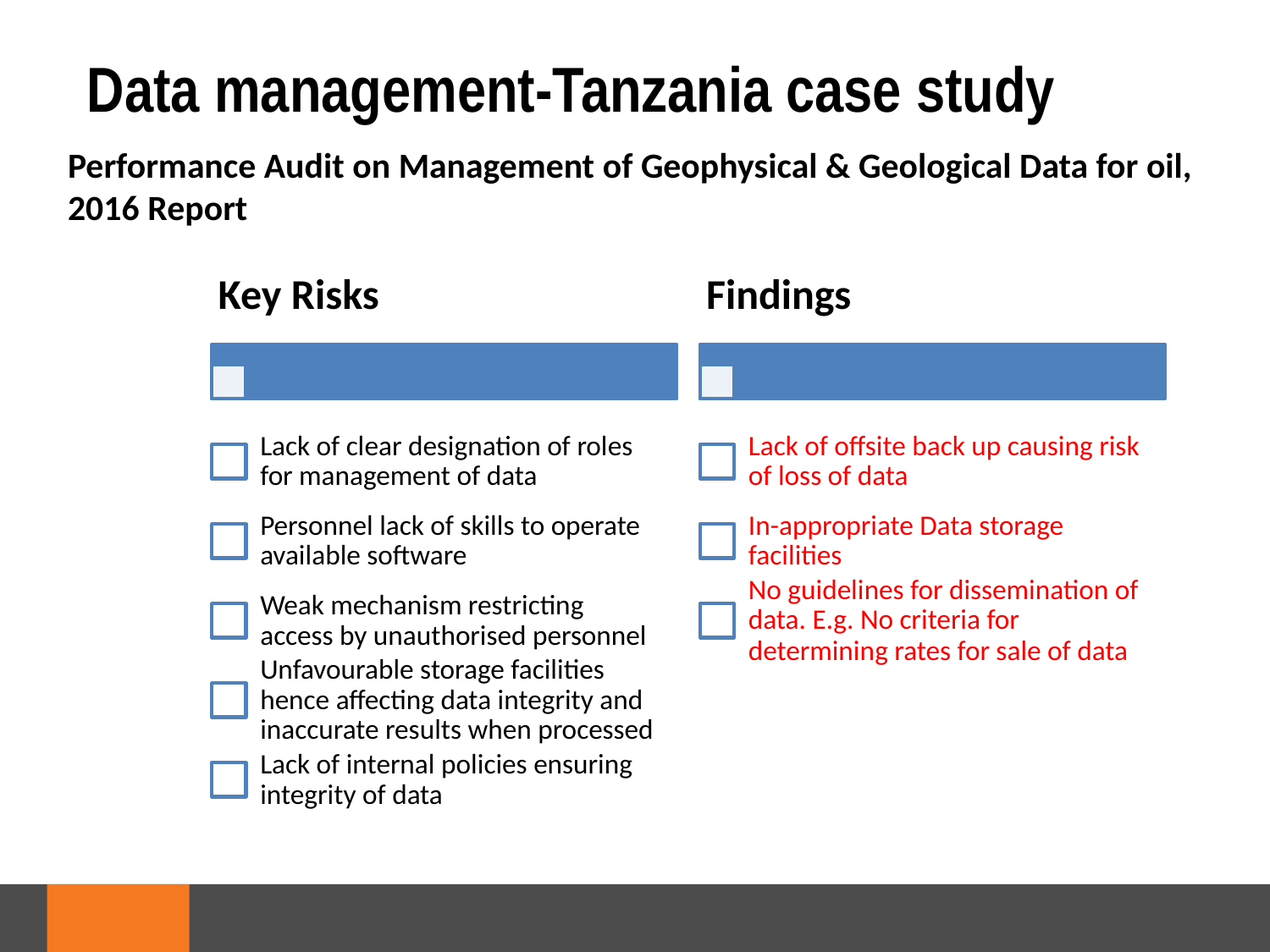

Data management-Tanzania case study

Performance Audit on Management of Geophysical & Geological Data for oil, 2016 Report

Key Risks
Lack of clear designation of roles for management of data
Personnel lack of skills to operate available software
Weak mechanism restricting access by unauthorised personnel
Unfavourable storage facilities  hence affecting data integrity and inaccurate results when processed
Lack of internal policies ensuring integrity of data
Findings
Lack of offsite back up causing risk of loss of data
In-appropriate Data storage facilities
No guidelines for dissemination of data. E.g. No criteria for determining rates for sale of data